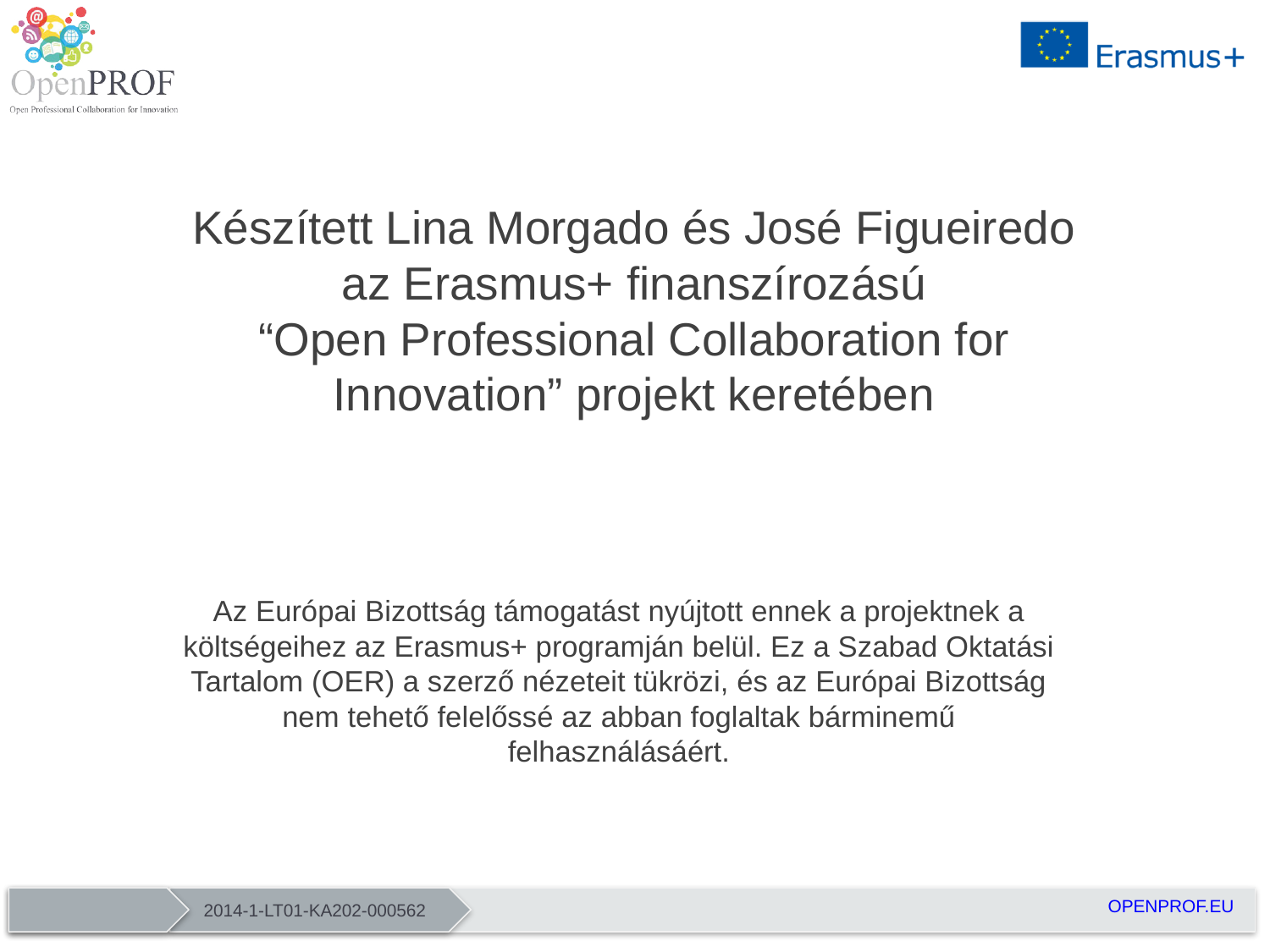

Készített Lina Morgado és José Figueiredo
az Erasmus+ finanszírozású
“Open Professional Collaboration for Innovation” projekt keretében

Az Európai Bizottság támogatást nyújtott ennek a projektnek a költségeihez az Erasmus+ programján belül. Ez a Szabad Oktatási Tartalom (OER) a szerző nézeteit tükrözi, és az Európai Bizottság nem tehető felelőssé az abban foglaltak bárminemű felhasználásáért.